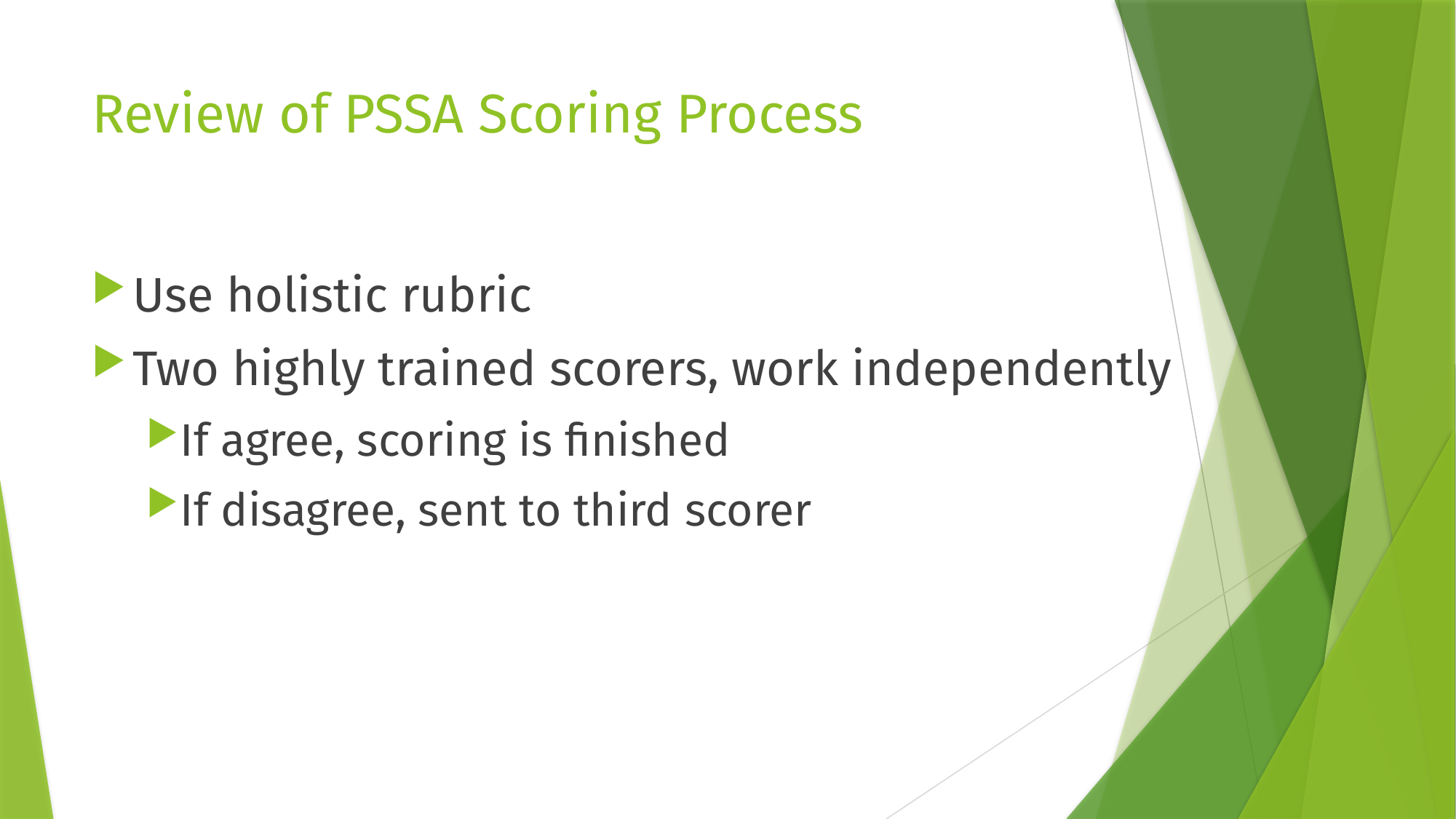

# Review of PSSA Scoring Process
Use holistic rubric
Two highly trained scorers, work independently
If agree, scoring is finished
If disagree, sent to third scorer